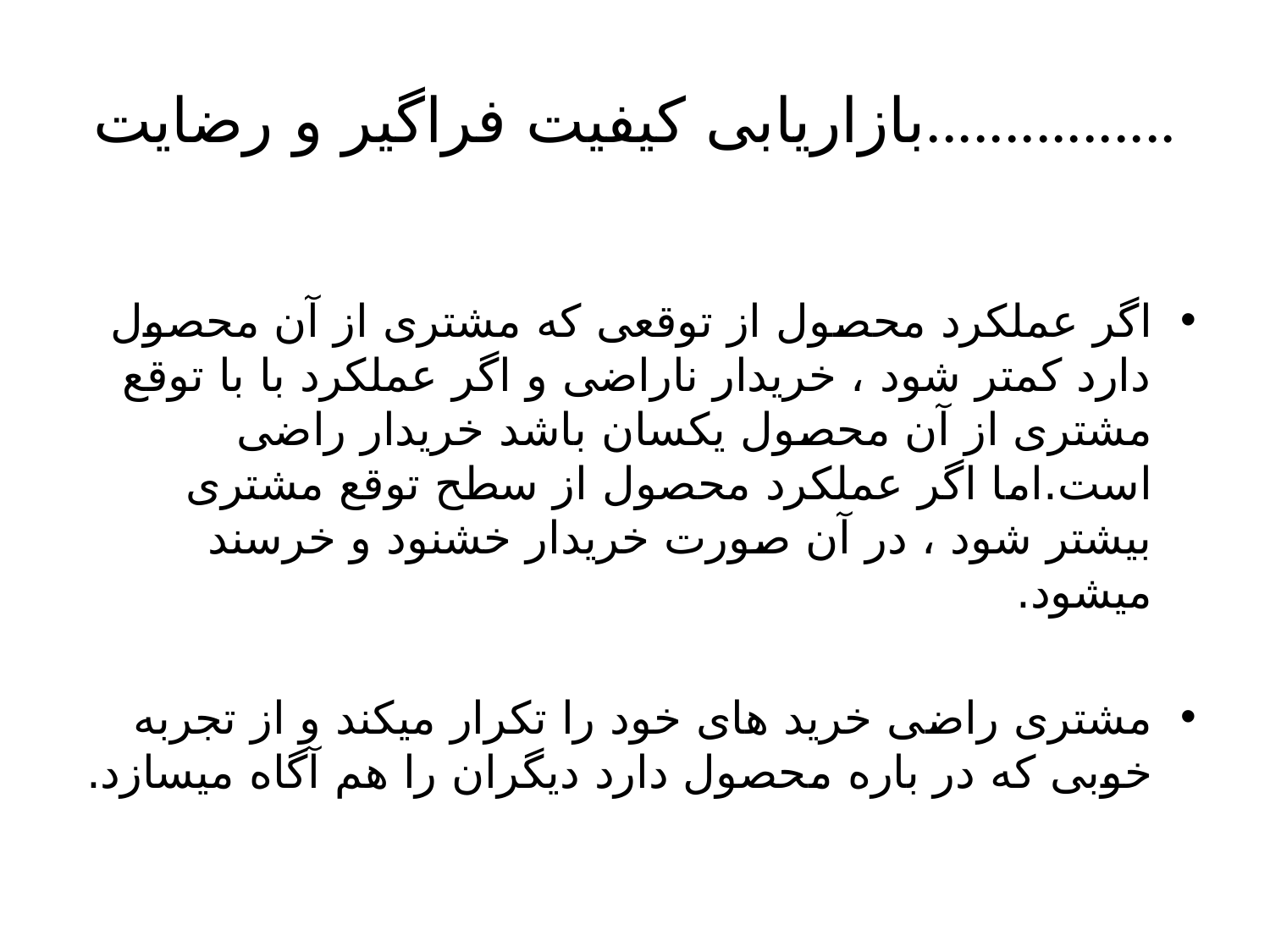

# بازاریابی کیفیت فراگیر و رضایت................

اگر عملکرد محصول از توقعی که مشتری از آن محصول دارد کمتر شود ، خریدار ناراضی و اگر عملکرد با با توقع مشتری از آن محصول یکسان باشد خریدار راضی است.اما اگر عملکرد محصول از سطح توقع مشتری بیشتر شود ، در آن صورت خریدار خشنود و خرسند میشود.

مشتری راضی خرید های خود را تکرار میکند و از تجربه خوبی که در باره محصول دارد دیگران را هم آگاه میسازد.